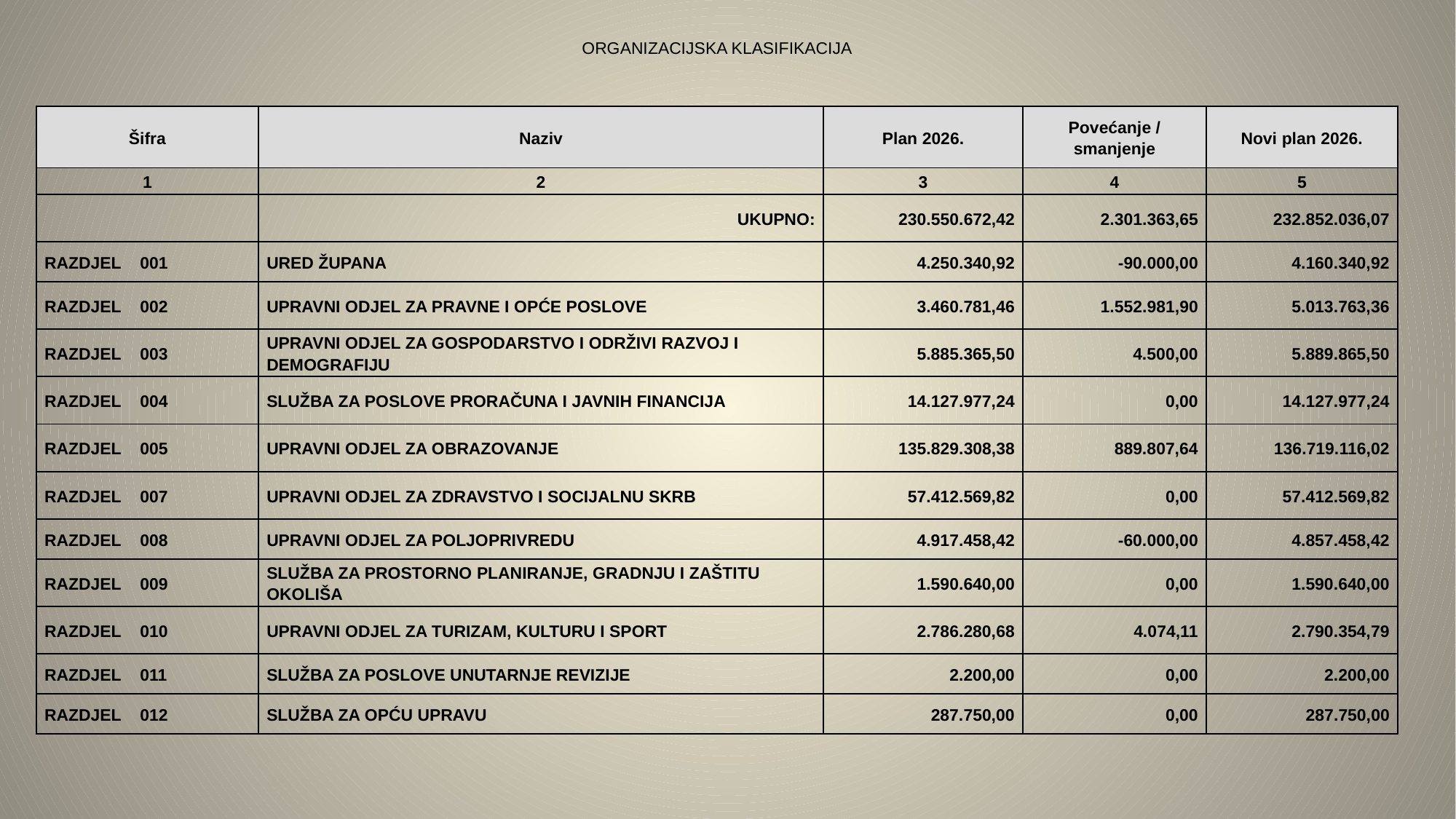

| ORGANIZACIJSKA KLASIFIKACIJA |  |  |  |  |
| --- | --- | --- | --- | --- |
|  |  |  |  |  |
| Šifra | Naziv | Plan 2026. | Povećanje / smanjenje | Novi plan 2026. |
| 1 | 2 | 3 | 4 | 5 |
|  | UKUPNO: | 230.550.672,42 | 2.301.363,65 | 232.852.036,07 |
| RAZDJEL 001 | URED ŽUPANA | 4.250.340,92 | -90.000,00 | 4.160.340,92 |
| RAZDJEL 002 | UPRAVNI ODJEL ZA PRAVNE I OPĆE POSLOVE | 3.460.781,46 | 1.552.981,90 | 5.013.763,36 |
| RAZDJEL 003 | UPRAVNI ODJEL ZA GOSPODARSTVO I ODRŽIVI RAZVOJ I DEMOGRAFIJU | 5.885.365,50 | 4.500,00 | 5.889.865,50 |
| RAZDJEL 004 | SLUŽBA ZA POSLOVE PRORAČUNA I JAVNIH FINANCIJA | 14.127.977,24 | 0,00 | 14.127.977,24 |
| RAZDJEL 005 | UPRAVNI ODJEL ZA OBRAZOVANJE | 135.829.308,38 | 889.807,64 | 136.719.116,02 |
| RAZDJEL 007 | UPRAVNI ODJEL ZA ZDRAVSTVO I SOCIJALNU SKRB | 57.412.569,82 | 0,00 | 57.412.569,82 |
| RAZDJEL 008 | UPRAVNI ODJEL ZA POLJOPRIVREDU | 4.917.458,42 | -60.000,00 | 4.857.458,42 |
| RAZDJEL 009 | SLUŽBA ZA PROSTORNO PLANIRANJE, GRADNJU I ZAŠTITU OKOLIŠA | 1.590.640,00 | 0,00 | 1.590.640,00 |
| RAZDJEL 010 | UPRAVNI ODJEL ZA TURIZAM, KULTURU I SPORT | 2.786.280,68 | 4.074,11 | 2.790.354,79 |
| RAZDJEL 011 | SLUŽBA ZA POSLOVE UNUTARNJE REVIZIJE | 2.200,00 | 0,00 | 2.200,00 |
| RAZDJEL 012 | SLUŽBA ZA OPĆU UPRAVU | 287.750,00 | 0,00 | 287.750,00 |